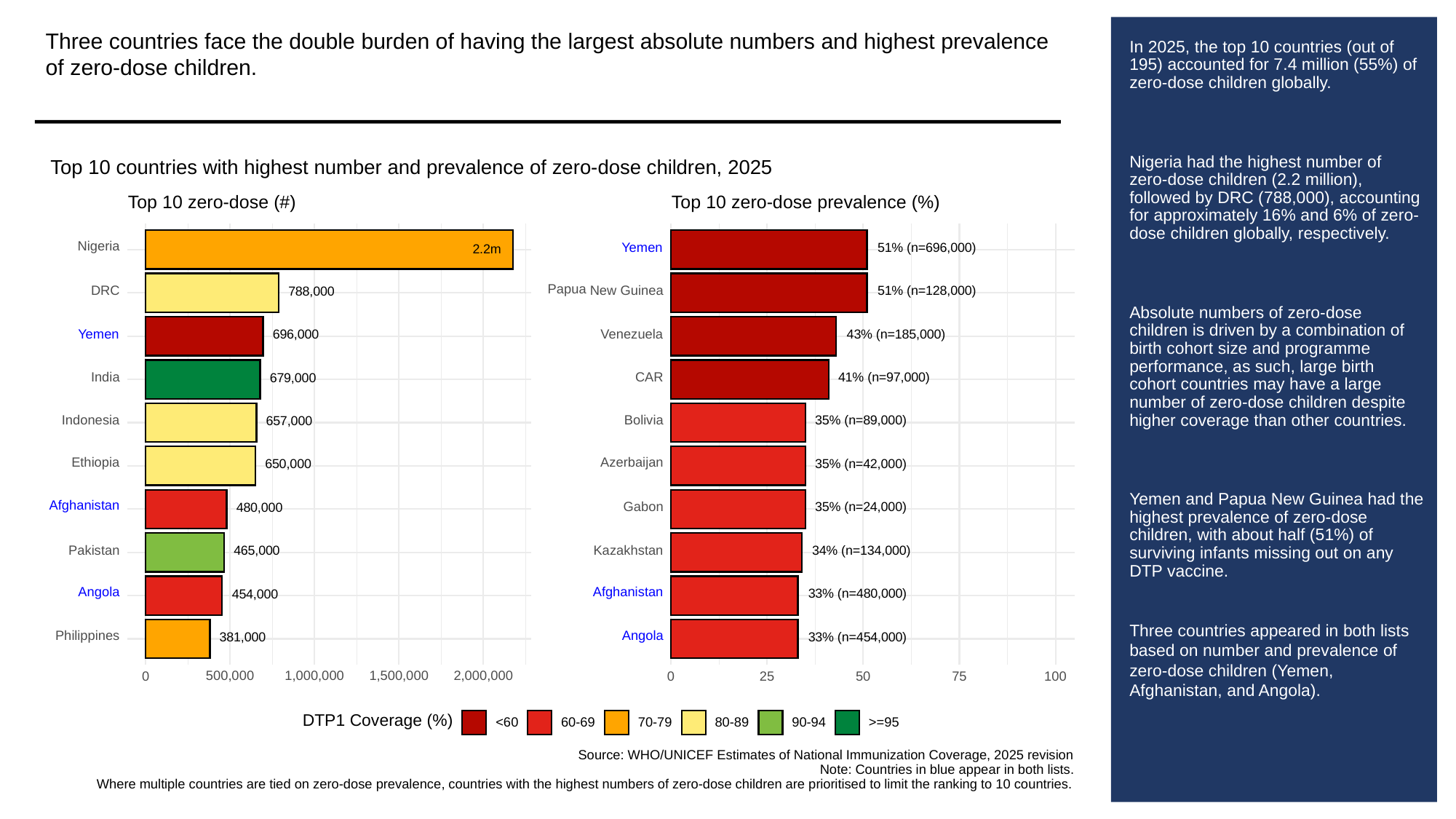

Three countries face the double burden of having the largest absolute numbers and highest prevalence of zero-dose children.
# In 2025, the top 10 countries (out of 195) accounted for 7.4 million (55%) of zero-dose children globally.

Nigeria had the highest number of zero-dose children (2.2 million), followed by DRC (788,000), accounting for approximately 16% and 6% of zero-dose children globally, respectively.

Absolute numbers of zero-dose children is driven by a combination of birth cohort size and programme performance, as such, large birth cohort countries may have a large number of zero-dose children despite higher coverage than other countries.

Yemen and Papua New Guinea had the highest prevalence of zero-dose children, with about half (51%) of surviving infants missing out on any DTP vaccine.

Three countries appeared in both lists based on number and prevalence of zero-dose children (Yemen, Afghanistan, and Angola).

Top 10 countries with highest number and prevalence of zero-dose children, 2025
Top 10 zero-dose (#)
Top 10 zero-dose prevalence (%)

Nigeria
51% (n=696,000)
Yemen
2.2m

Papua
51% (n=128,000)
DRC
Guinea
788,000
New

43% (n=185,000)
696,000
Yemen
Venezuela

41% (n=97,000)
CAR
679,000
India

35% (n=89,000)
657,000
Indonesia
Bolivia

Azerbaijan
Ethiopia
35% (n=42,000)
650,000

Afghanistan
35% (n=24,000)
Gabon
480,000

34% (n=134,000)
465,000
Pakistan
Kazakhstan

Afghanistan
Angola
33% (n=480,000)
454,000

Angola
Philippines
33% (n=454,000)
381,000

500,000
1,000,000
1,500,000
2,000,000
0
0
25
50
100
75

DTP1 Coverage (%)
<60
60-69
70-79
80-89
90-94
>=95
Source: WHO/UNICEF Estimates of National Immunization Coverage, 2025 revision
Note: Countries in blue appear in both lists.
Where multiple countries are tied on zero-dose prevalence, countries with the highest numbers of zero-dose children are prioritised to limit the ranking to 10 countries.